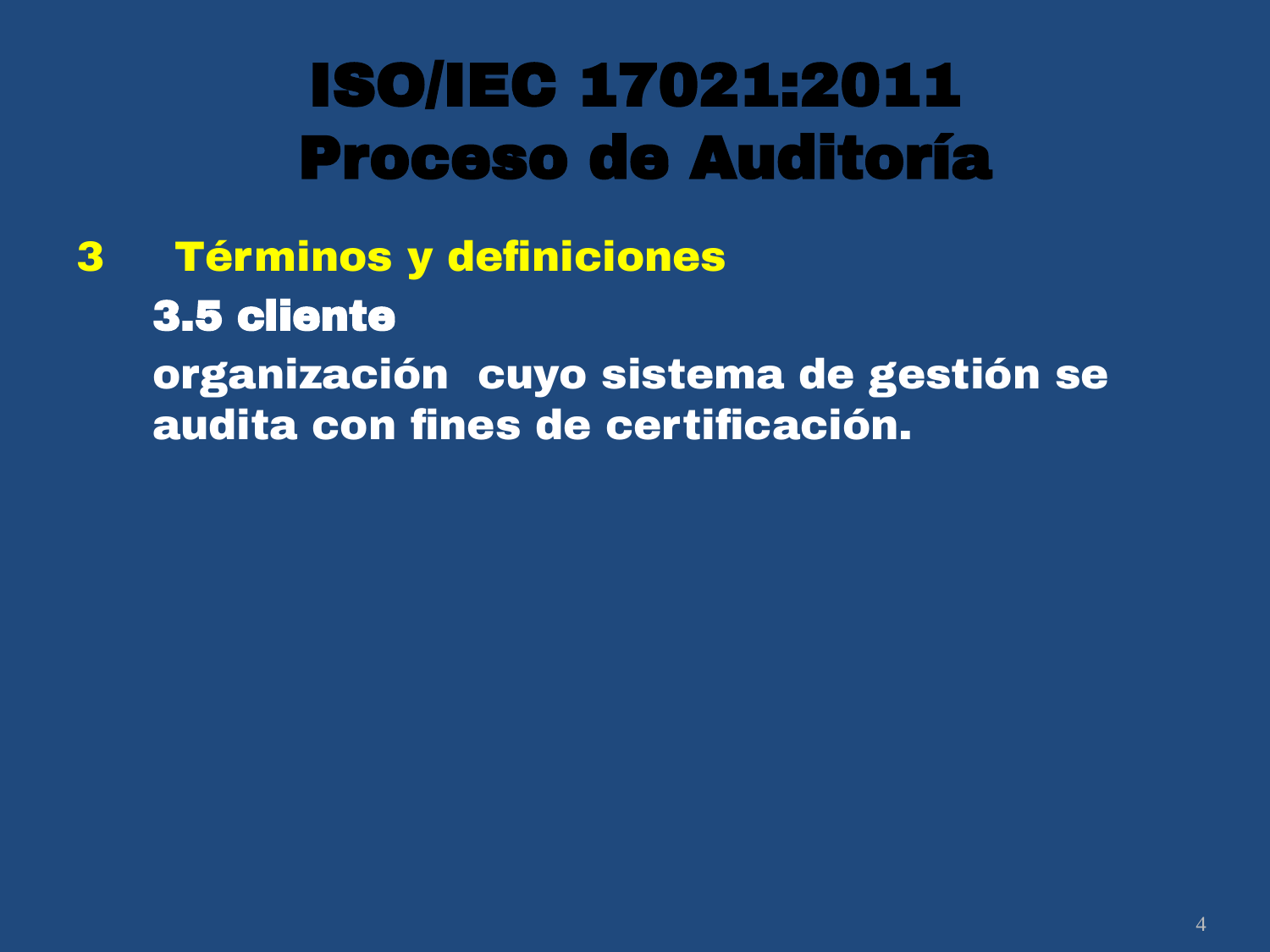

# ISO/IEC 17021:2011 Proceso de Auditoría
3	 Términos y definiciones
	3.5 cliente
	organización  cuyo sistema de gestión se audita con fines de certificación.
4